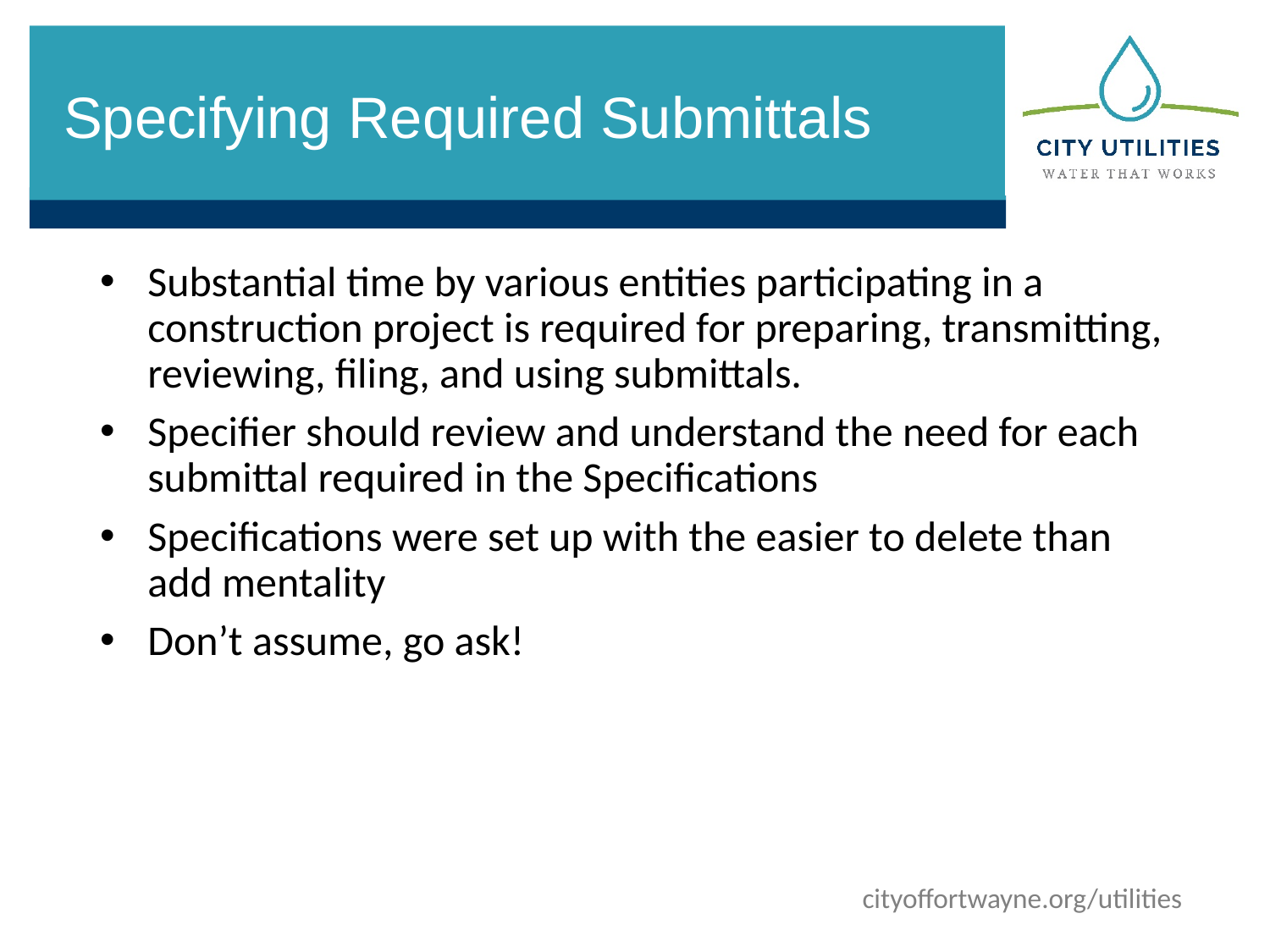

# Specifying Required Submittals
Substantial time by various entities participating in a construction project is required for preparing, transmitting, reviewing, filing, and using submittals.
Specifier should review and understand the need for each submittal required in the Specifications
Specifications were set up with the easier to delete than add mentality
Don’t assume, go ask!